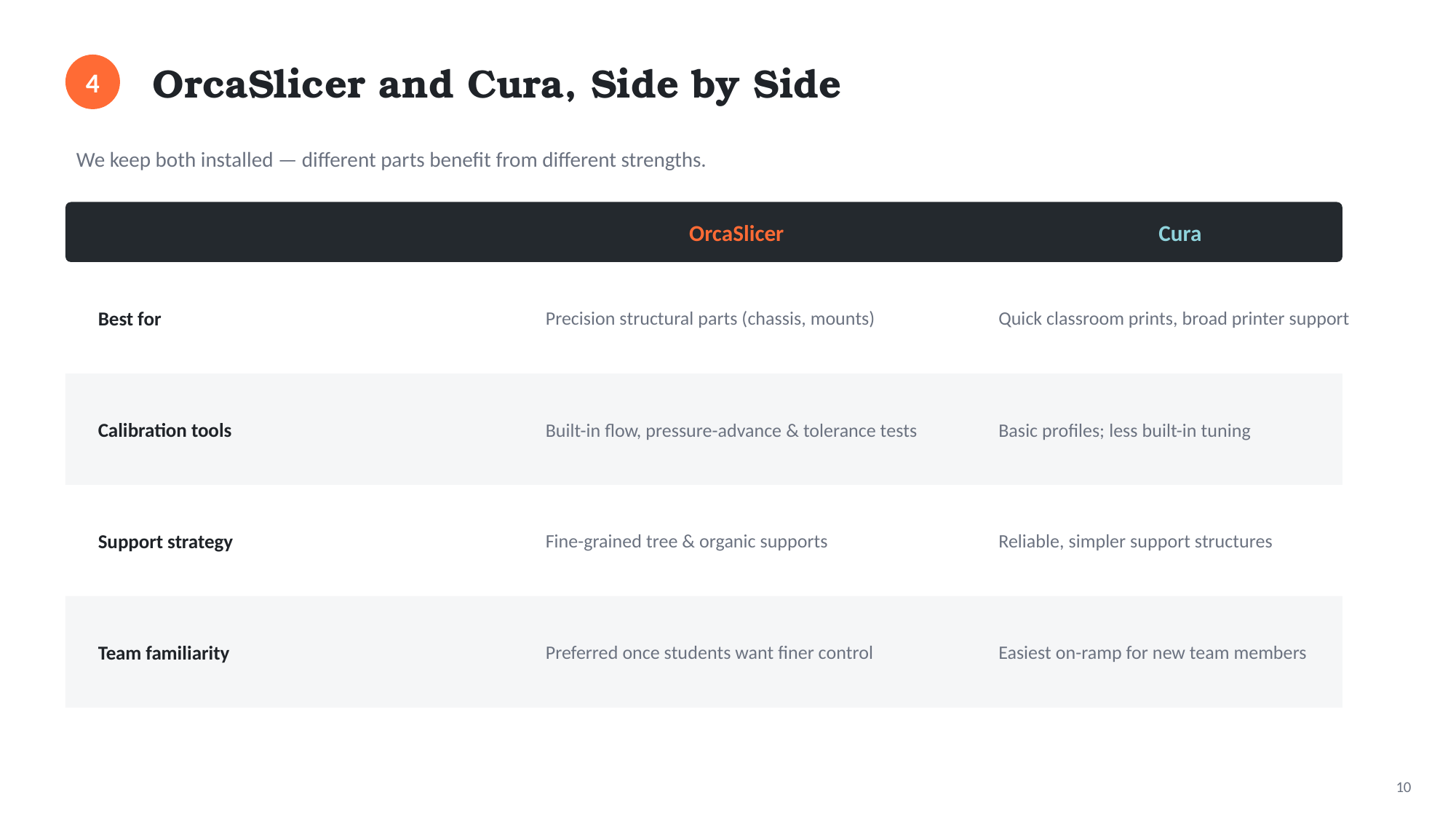

OrcaSlicer and Cura, Side by Side

4
We keep both installed — different parts benefit from different strengths.

OrcaSlicer
Cura
Best for
Precision structural parts (chassis, mounts)
Quick classroom prints, broad printer support

Calibration tools
Built-in flow, pressure-advance & tolerance tests
Basic profiles; less built-in tuning
Support strategy
Fine-grained tree & organic supports
Reliable, simpler support structures

Team familiarity
Preferred once students want finer control
Easiest on-ramp for new team members
10